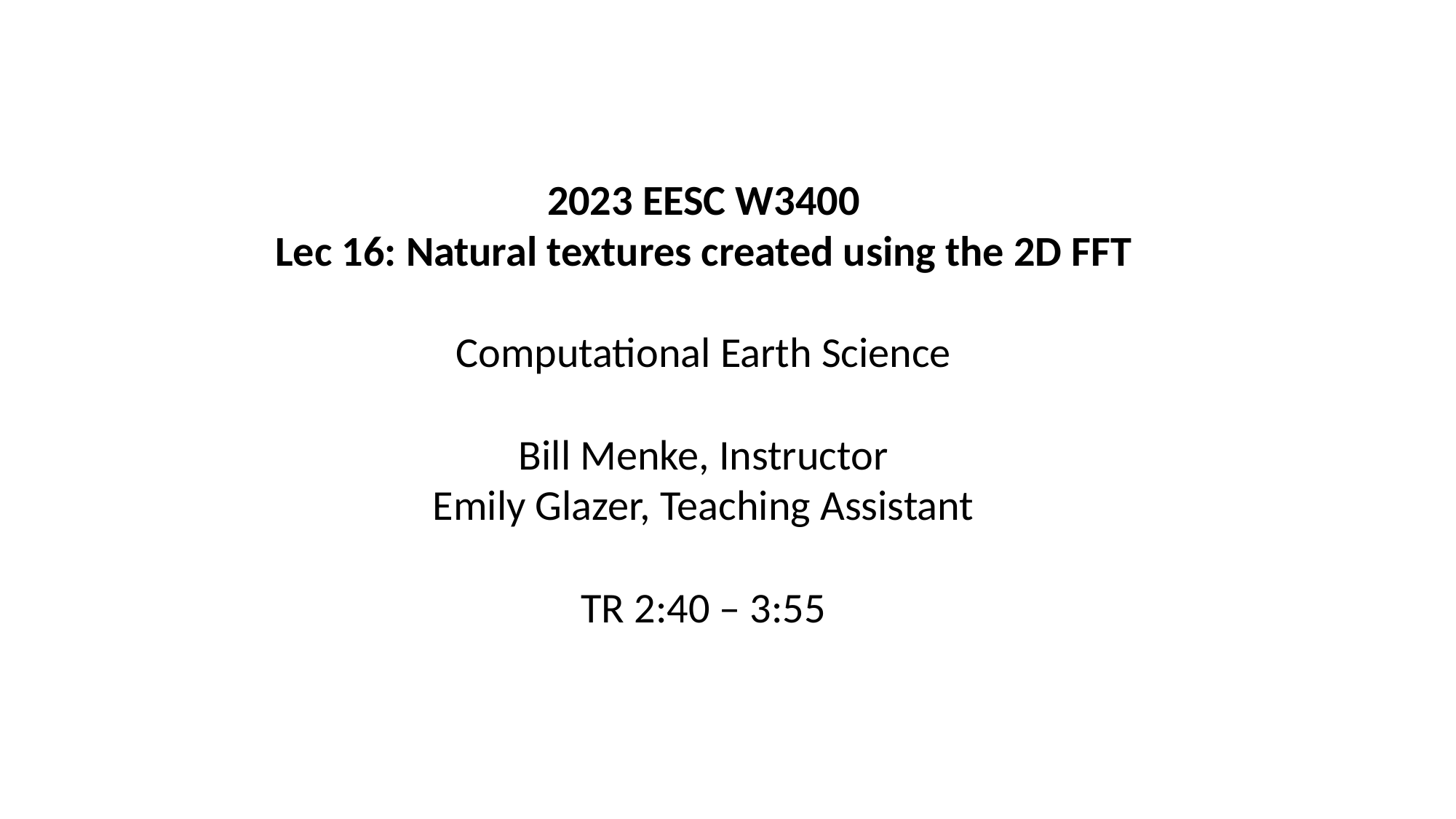

2023 EESC W3400
Lec 16: Natural textures created using the 2D FFT

Computational Earth Science

Bill Menke, Instructor
Emily Glazer, Teaching Assistant

TR 2:40 – 3:55